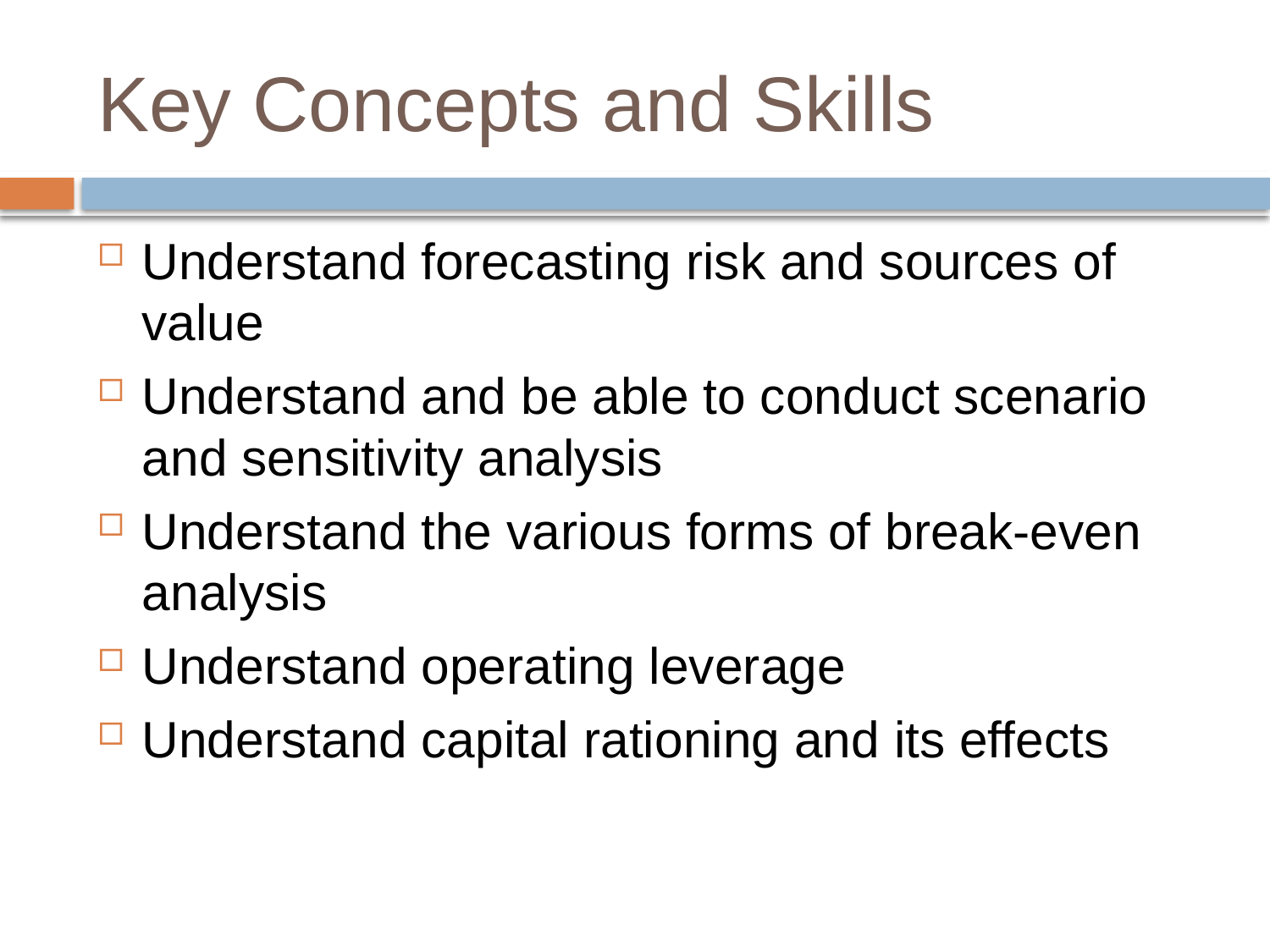

# Key Concepts and Skills
Understand forecasting risk and sources of value
Understand and be able to conduct scenario and sensitivity analysis
Understand the various forms of break-even analysis
Understand operating leverage
Understand capital rationing and its effects